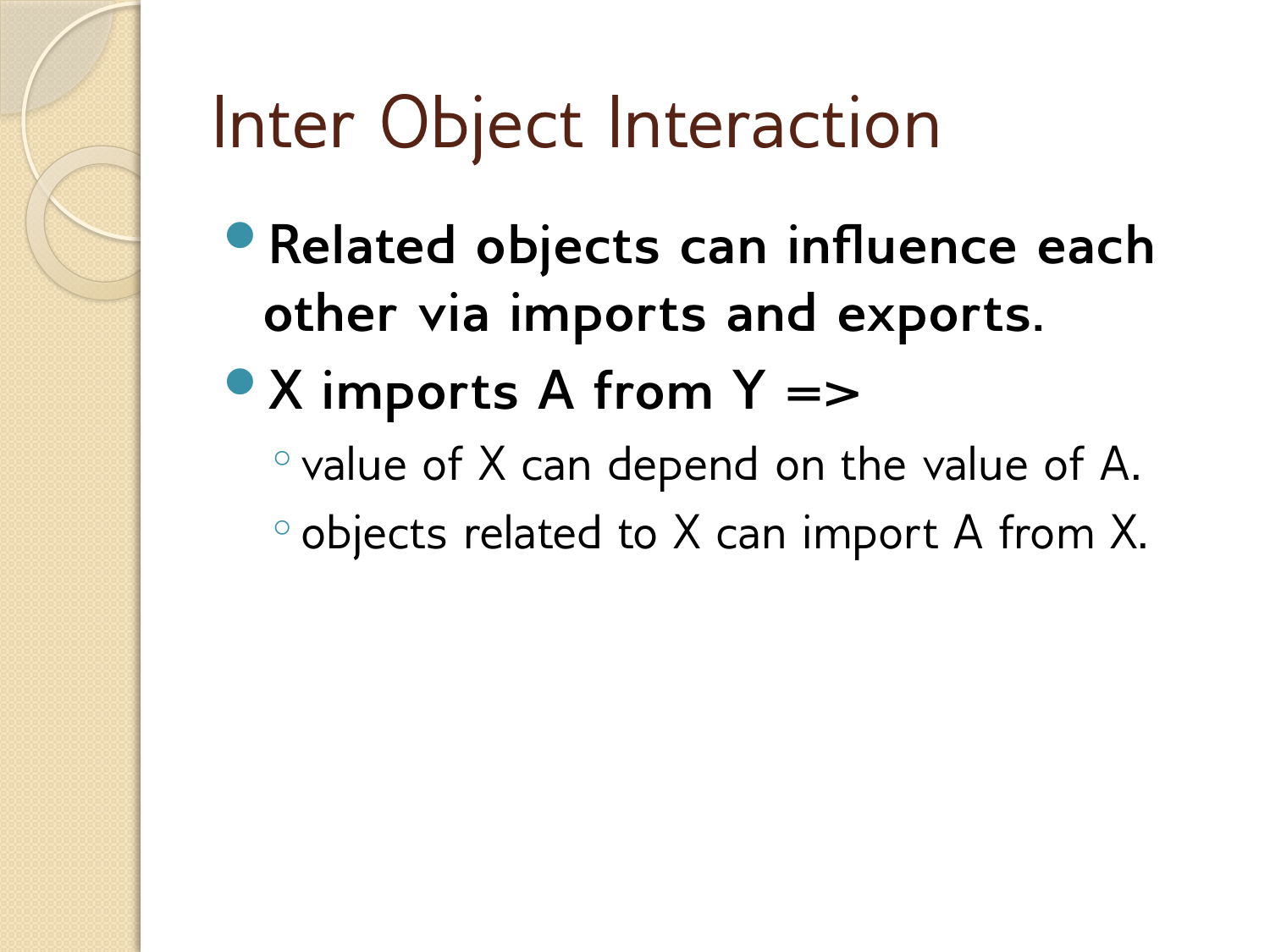

# Inter Object Interaction
Related objects can influence each other via imports and exports.
X imports A from Y =>
value of X can depend on the value of A.
objects related to X can import A from X.